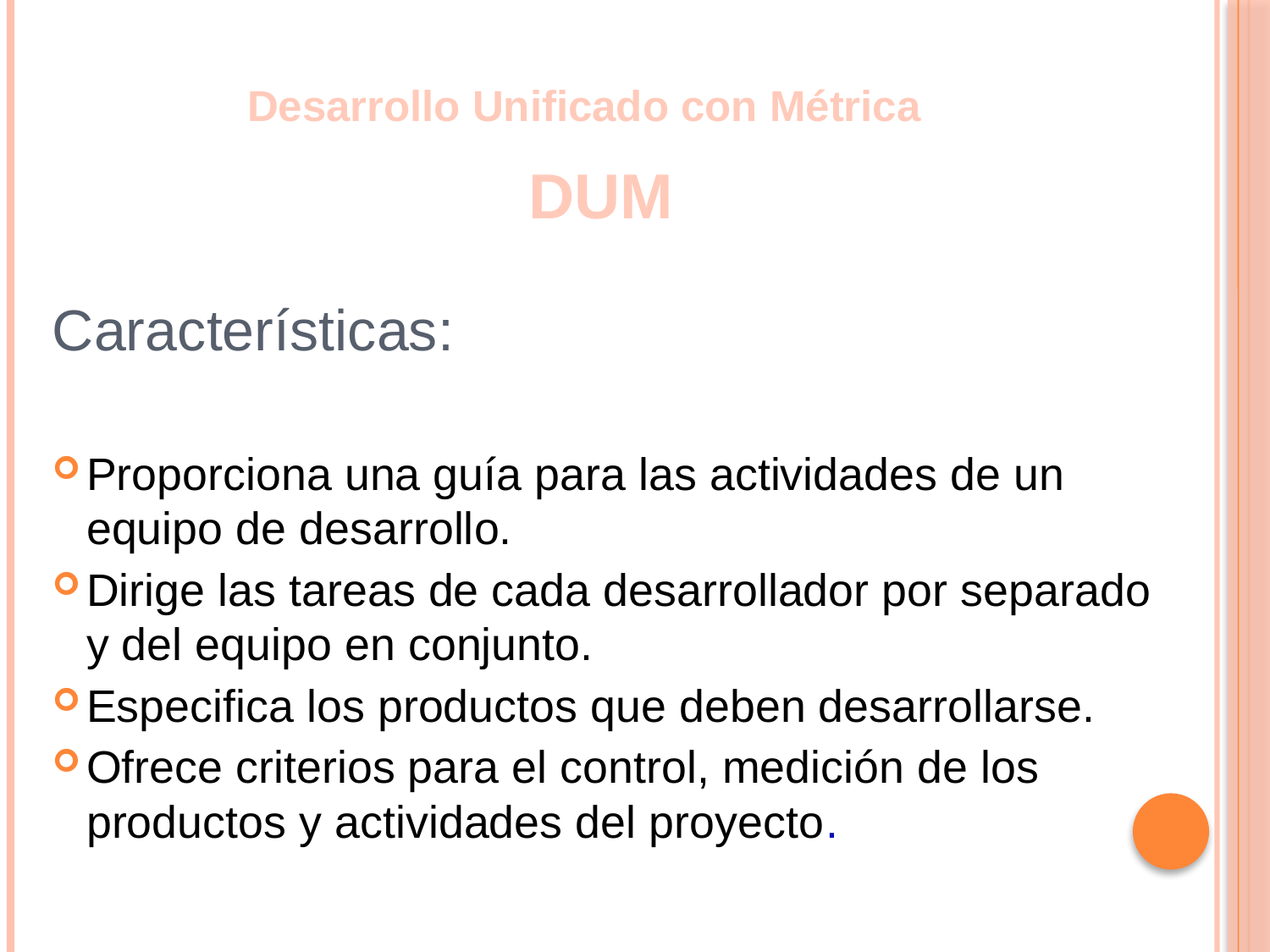

Desarrollo Unificado con Métrica

# DUM

Características:

Proporciona una guía para las actividades de un equipo de desarrollo.
Dirige las tareas de cada desarrollador por separado y del equipo en conjunto.
Especifica los productos que deben desarrollarse.
Ofrece criterios para el control, medición de los productos y actividades del proyecto.